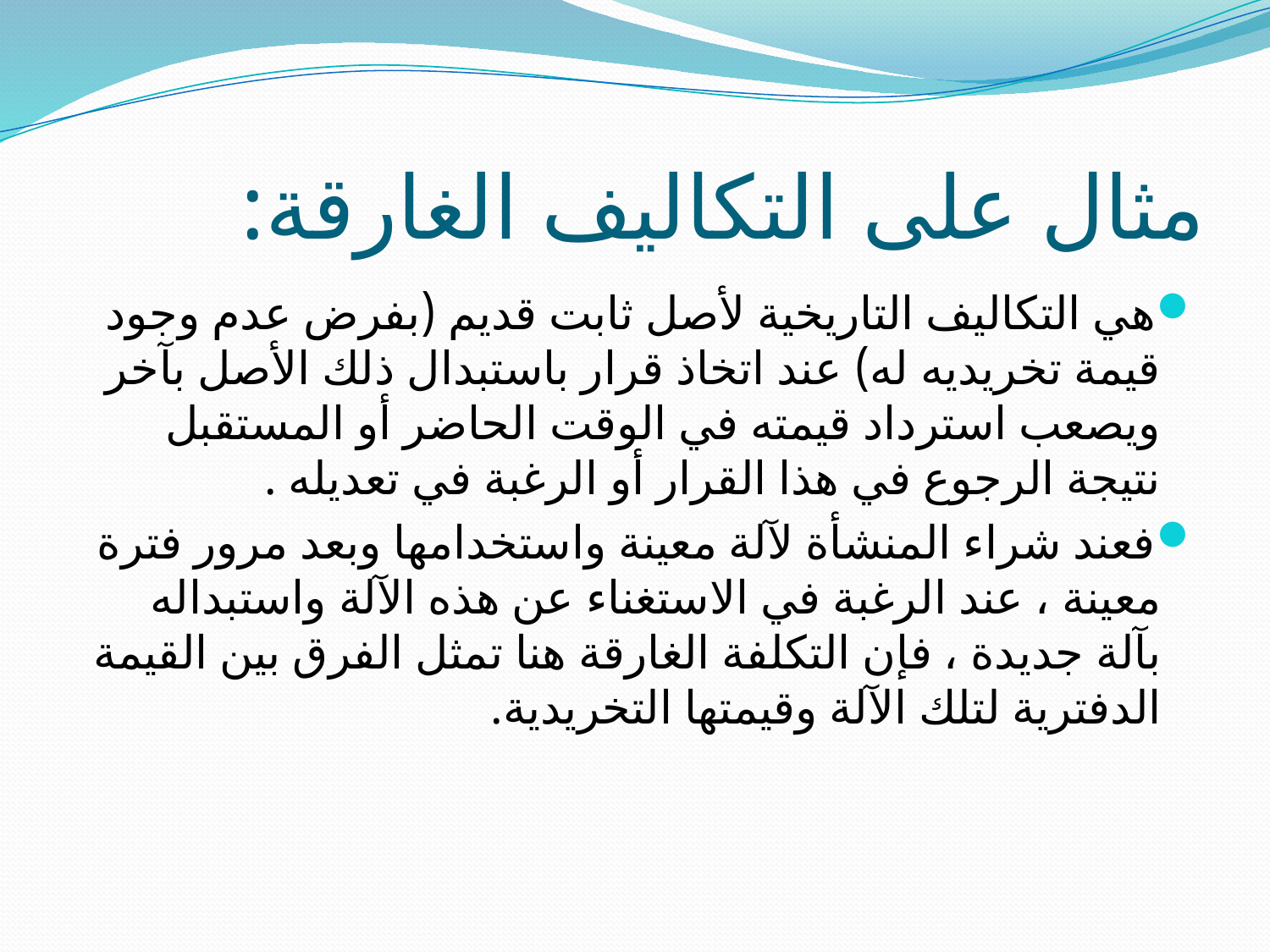

# مثال على التكاليف الغارقة:
هي التكاليف التاريخية لأصل ثابت قديم (بفرض عدم وجود قيمة تخريديه له) عند اتخاذ قرار باستبدال ذلك الأصل بآخر ويصعب استرداد قيمته في الوقت الحاضر أو المستقبل نتيجة الرجوع في هذا القرار أو الرغبة في تعديله .
فعند شراء المنشأة لآلة معينة واستخدامها وبعد مرور فترة معينة ، عند الرغبة في الاستغناء عن هذه الآلة واستبداله بآلة جديدة ، فإن التكلفة الغارقة هنا تمثل الفرق بين القيمة الدفترية لتلك الآلة وقيمتها التخريدية.